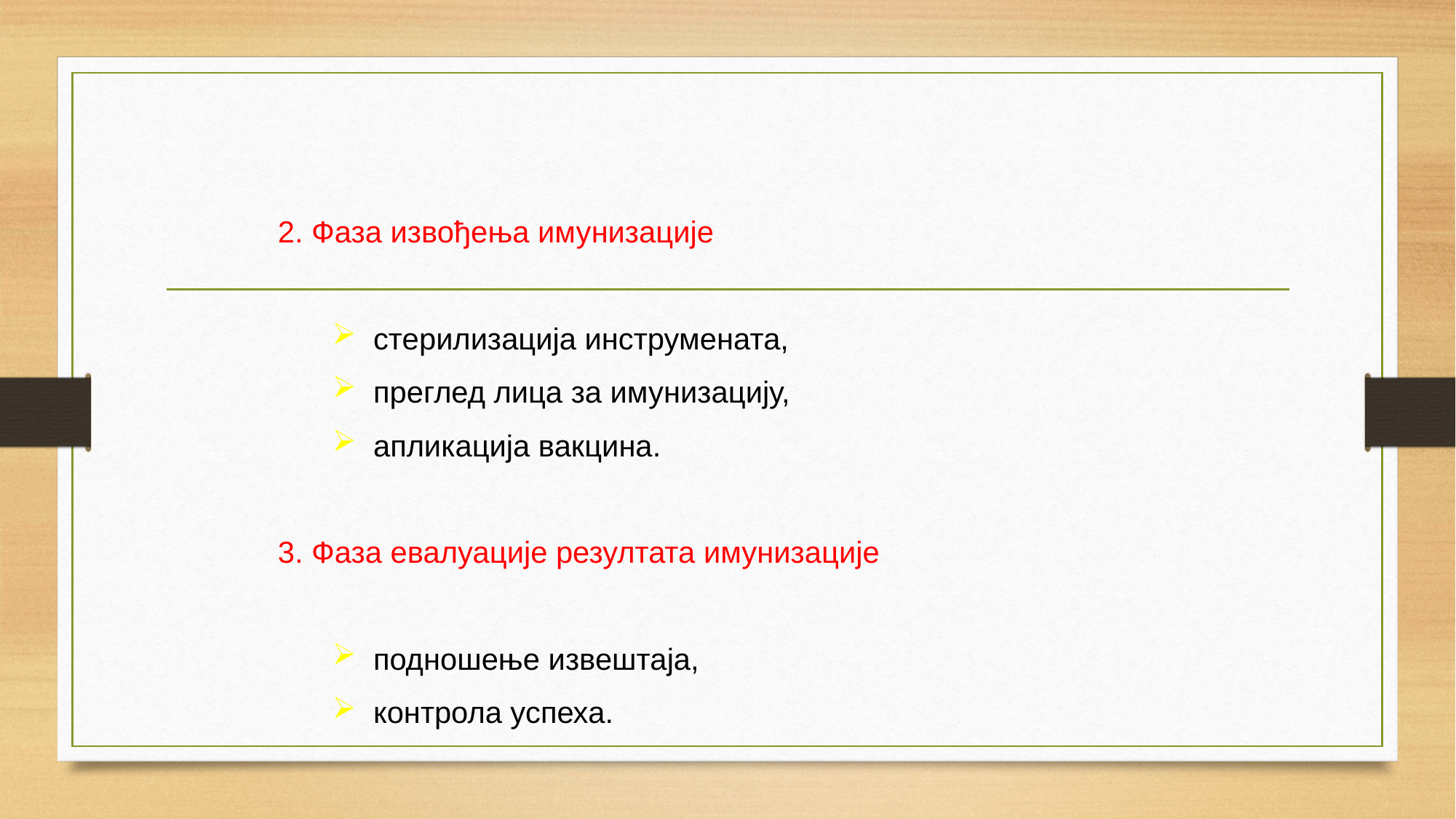

2. Фаза извођења имунизације

стерилизација инструмената,
преглед лица за имунизацију,
апликација вакцина.

3. Фаза евалуације резултата имунизације

подношење извештаја,
контрола успеха.